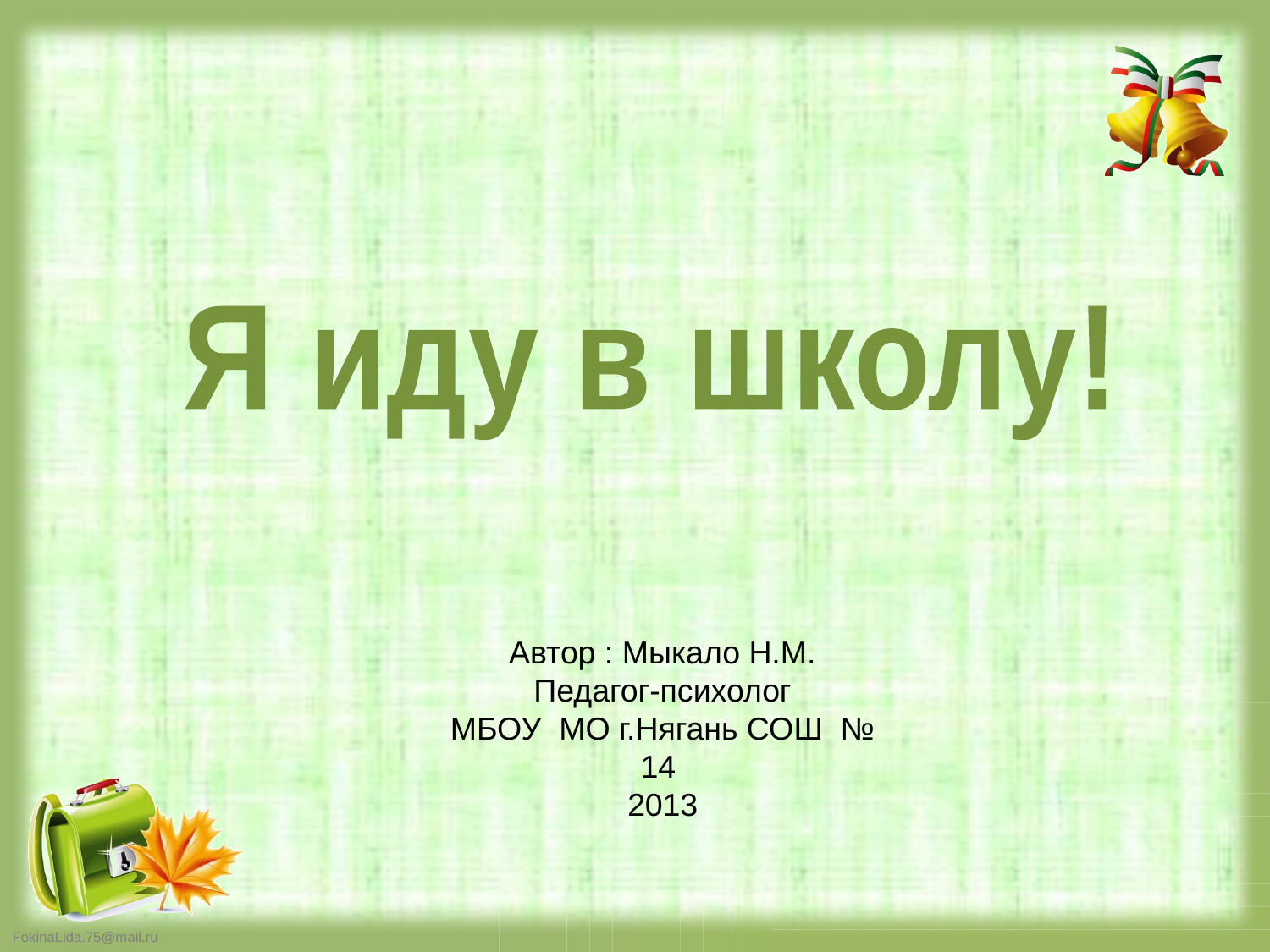

Я иду в школу!
Автор : Мыкало Н.М.
Педагог-психолог
МБОУ  МО г.Нягань СОШ  № 14
2013